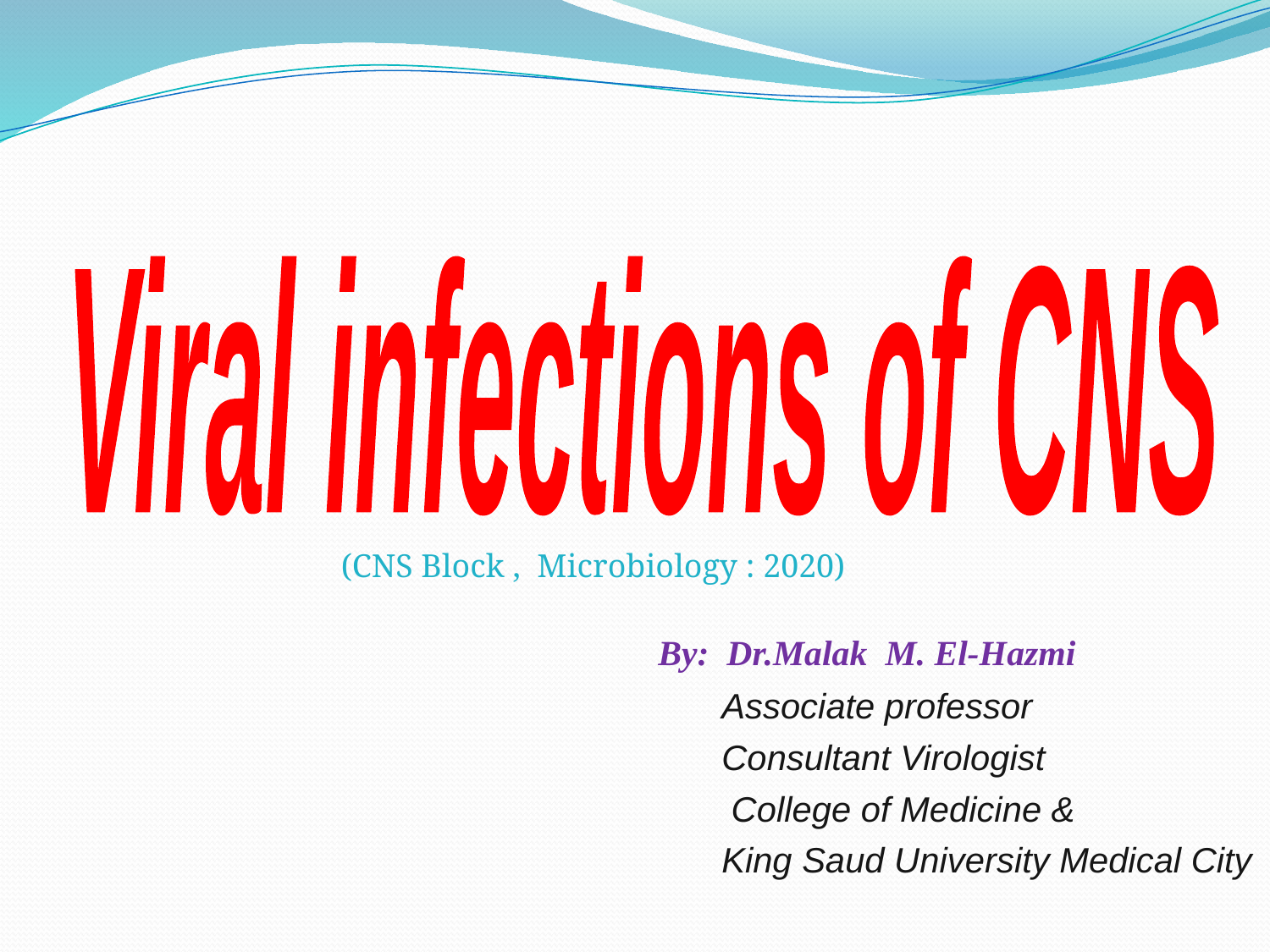

Viral infections of CNS
 (CNS Block ,  Microbiology : 2020)
By:  Dr.Malak  M. El-Hazmi
Associate professor
Consultant Virologist
 College of Medicine &
King Saud University Medical City